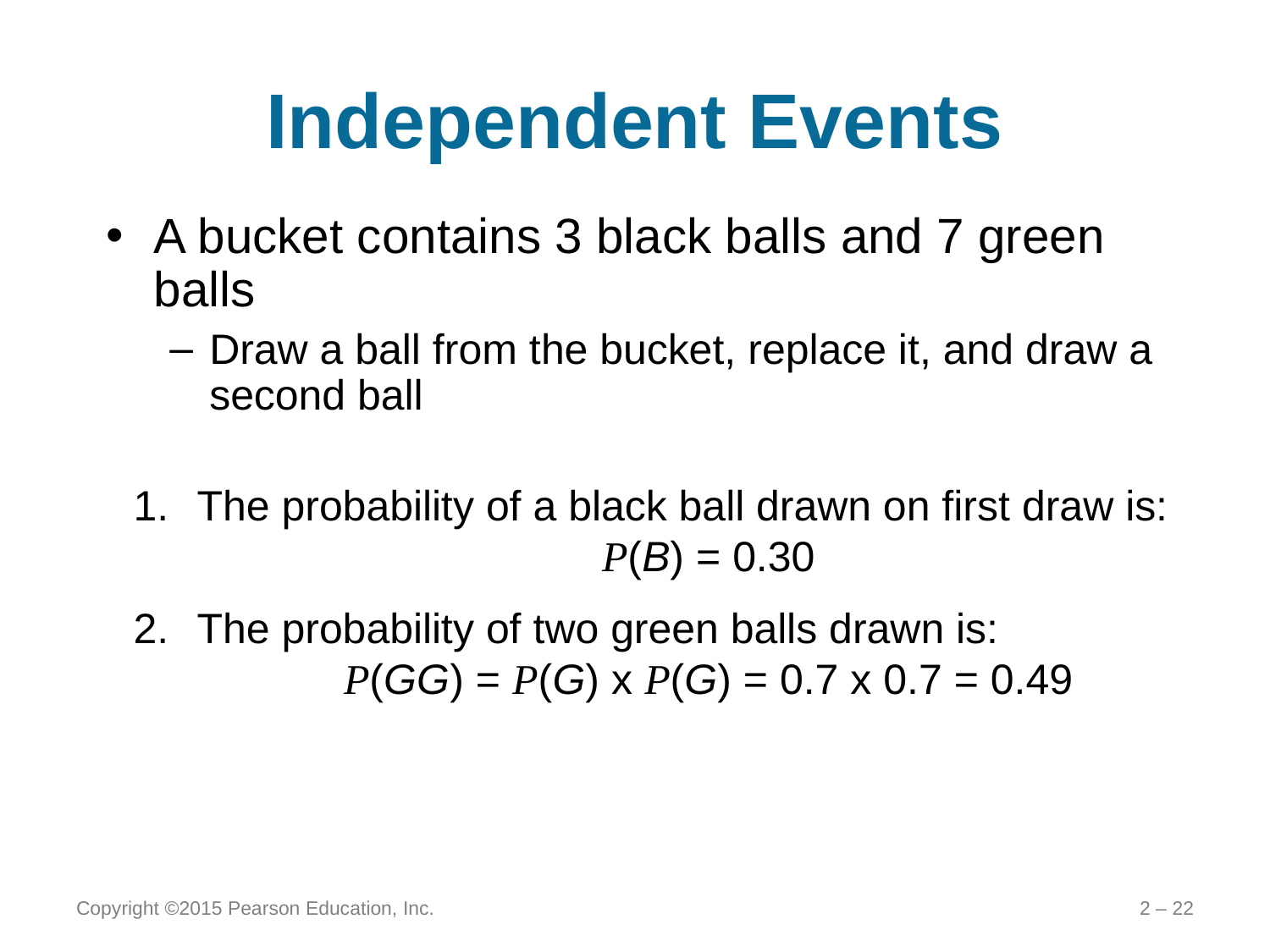

# Independent Events
A bucket contains 3 black balls and 7 green balls
Draw a ball from the bucket, replace it, and draw a second ball
The probability of a black ball drawn on first draw is:
	P(B) = 0.30
The probability of two green balls drawn is:
	P(GG) = P(G) x P(G) = 0.7 x 0.7 = 0.49
Copyright ©2015 Pearson Education, Inc.
2 – 22